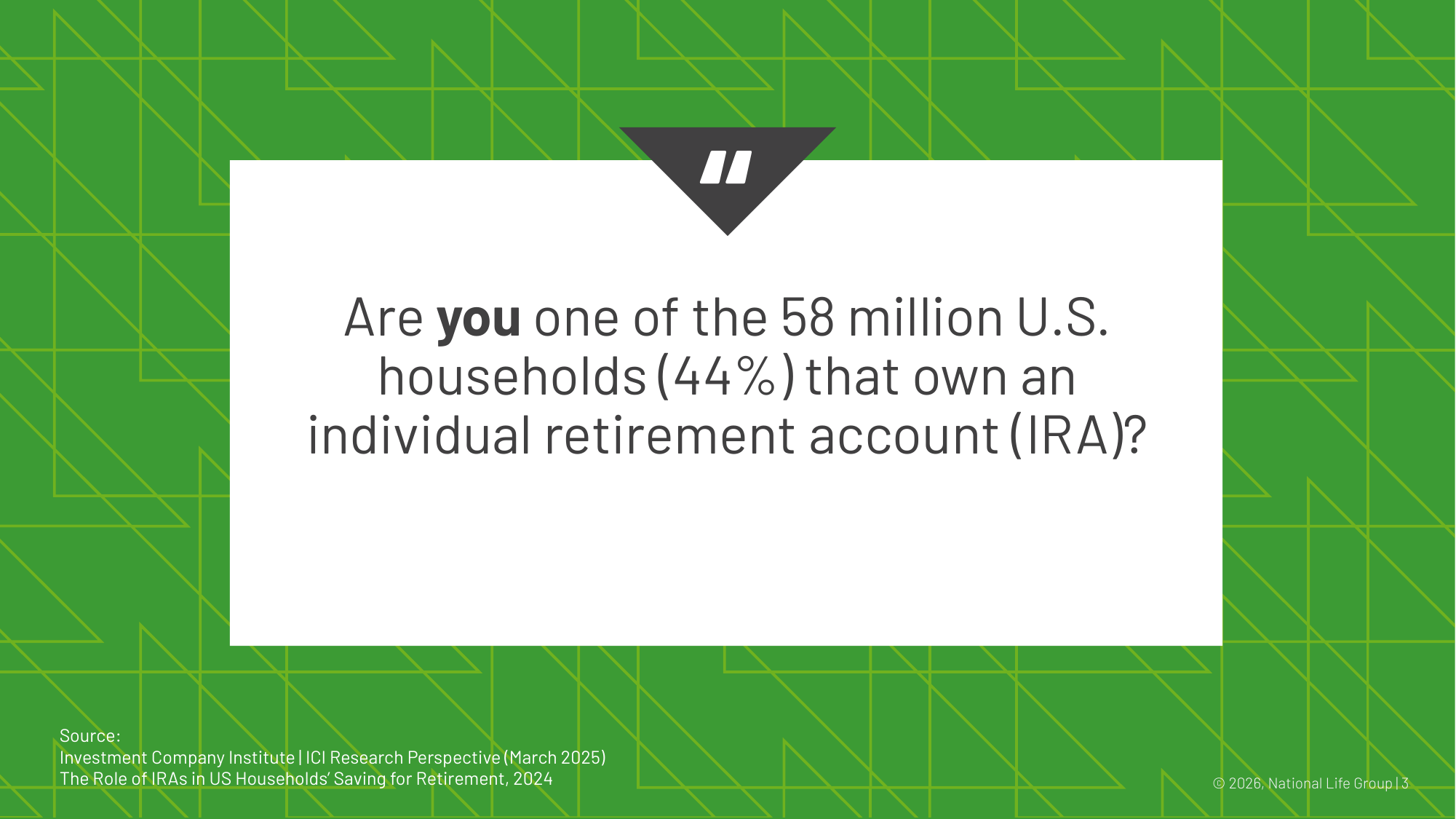

Are you one of the 58 million U.S. households (44%) that own an individual retirement account (IRA)?
Source:
Investment Company Institute | ICI Research Perspective (March 2025)
The Role of IRAs in US Households’ Saving for Retirement, 2024
© 2026, National Life Group | 3